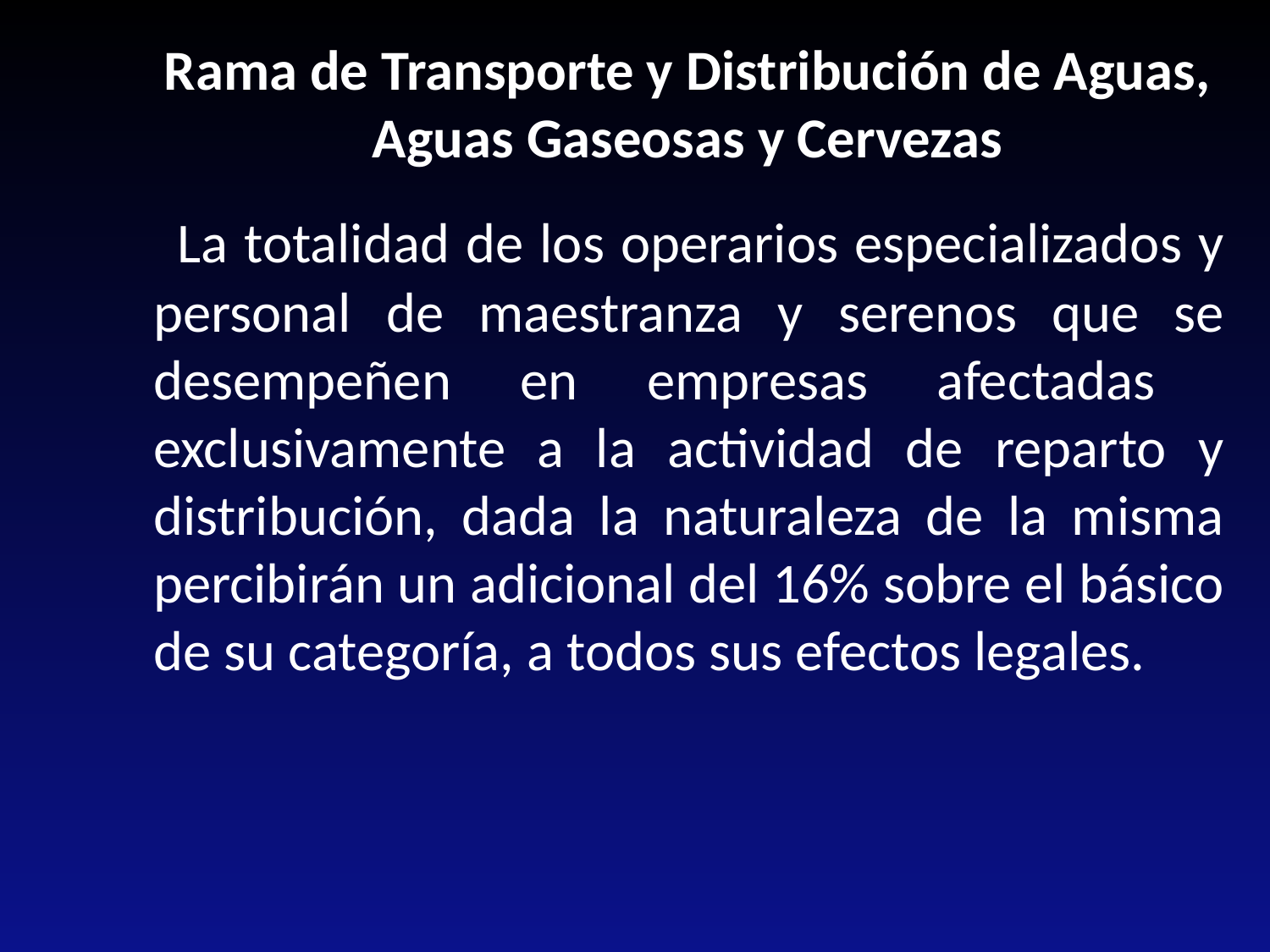

Rama de Transporte y Distribución de Aguas, Aguas Gaseosas y Cervezas
    La totalidad de los operarios especializados y personal de maestranza y serenos que se desempeñen en empresas afectadas  exclusivamente a la actividad de reparto y distribución, dada la naturaleza de la misma percibirán un adicional del 16% sobre el básico de su categoría, a todos sus efectos legales.